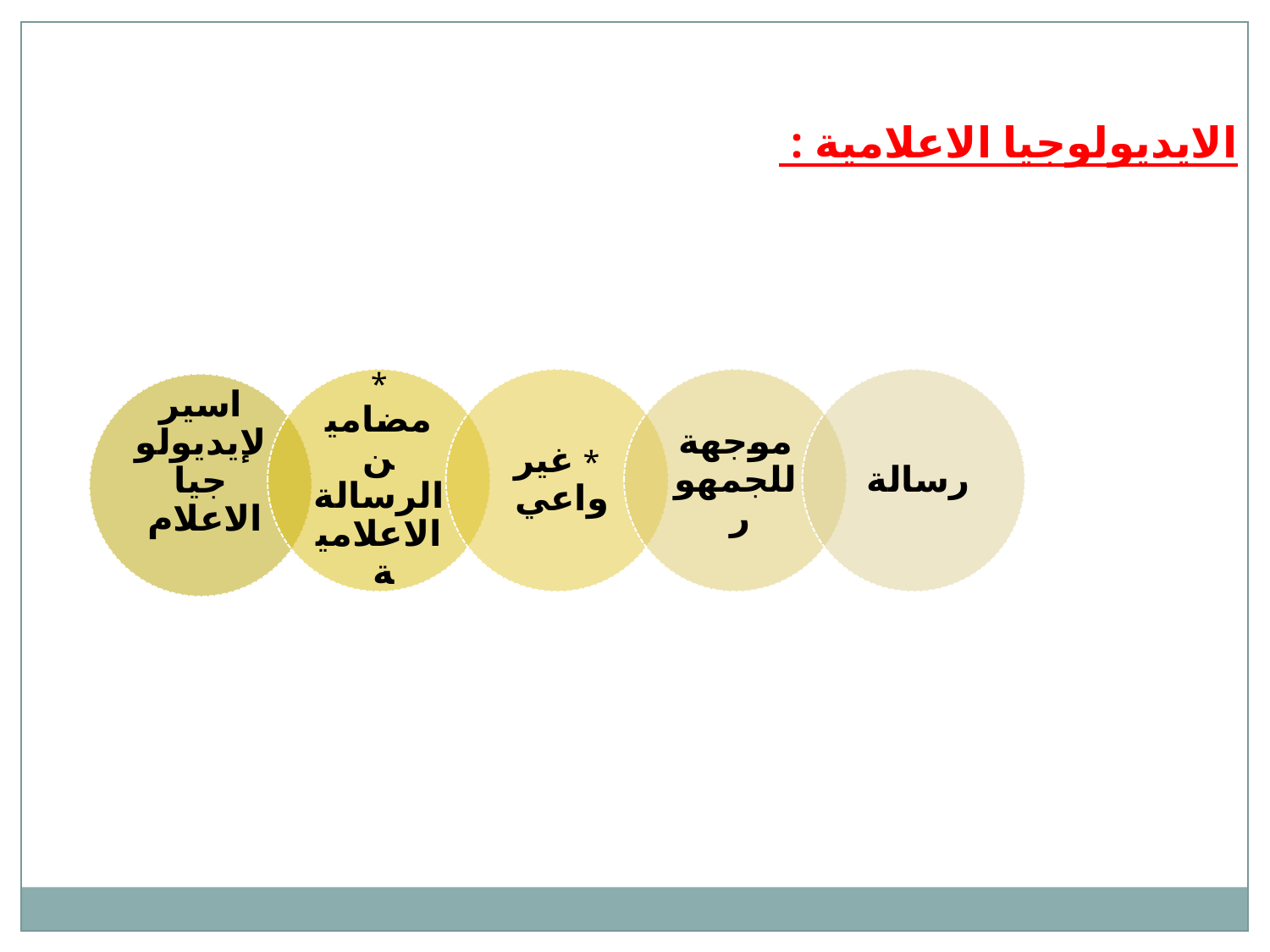

الايديولوجيا الاعلامية :
اسير لإيديولوجيا الاعلام

* مضامين الرسالة الاعلامية
* غير واعي
موجهة للجمهور
رسالة